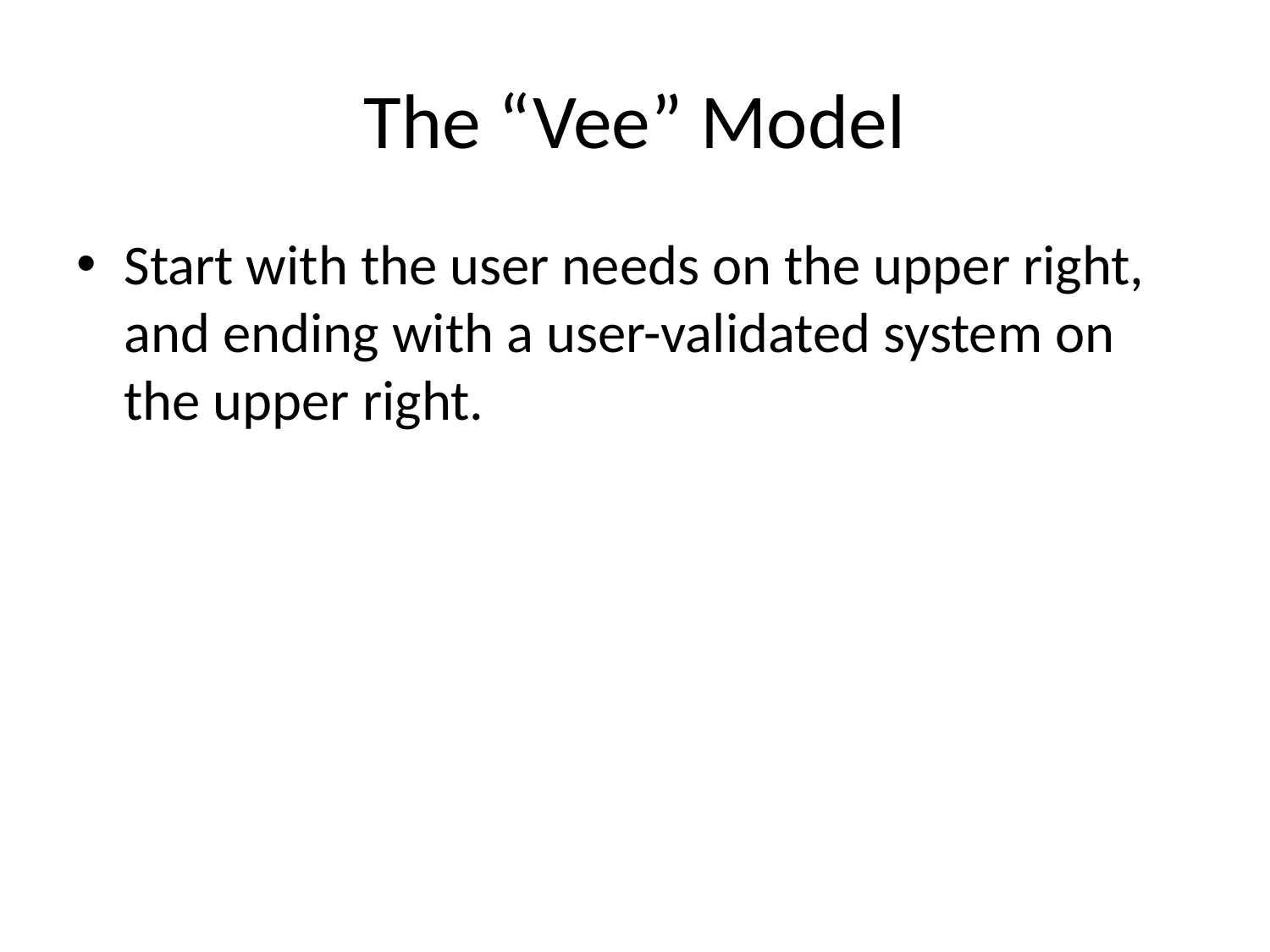

# The “Vee” Model
Start with the user needs on the upper right, and ending with a user-validated system on the upper right.